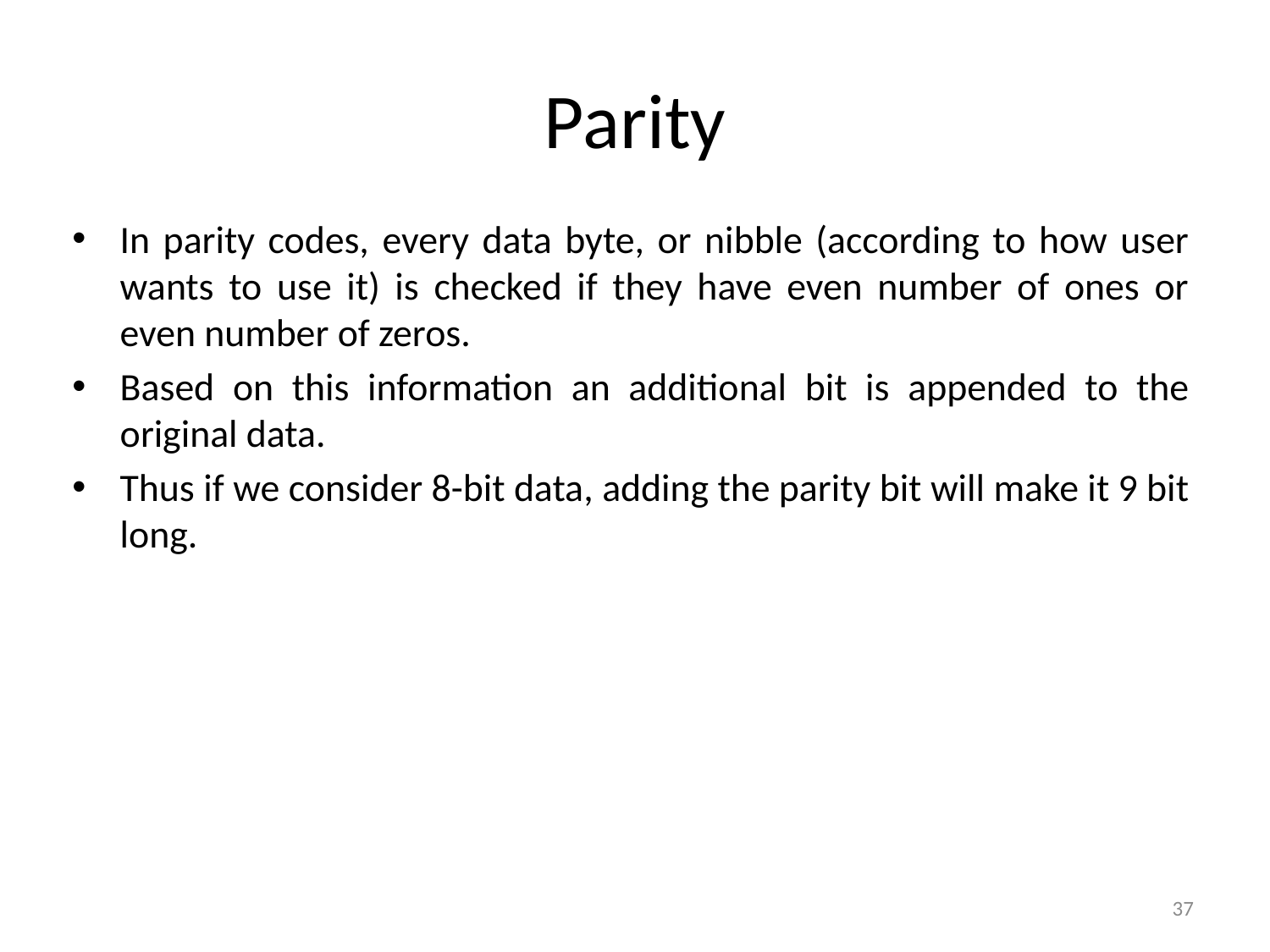

# Parity
In parity codes, every data byte, or nibble (according to how user wants to use it) is checked if they have even number of ones or even number of zeros.
Based on this information an additional bit is appended to the original data.
Thus if we consider 8-bit data, adding the parity bit will make it 9 bit long.

37